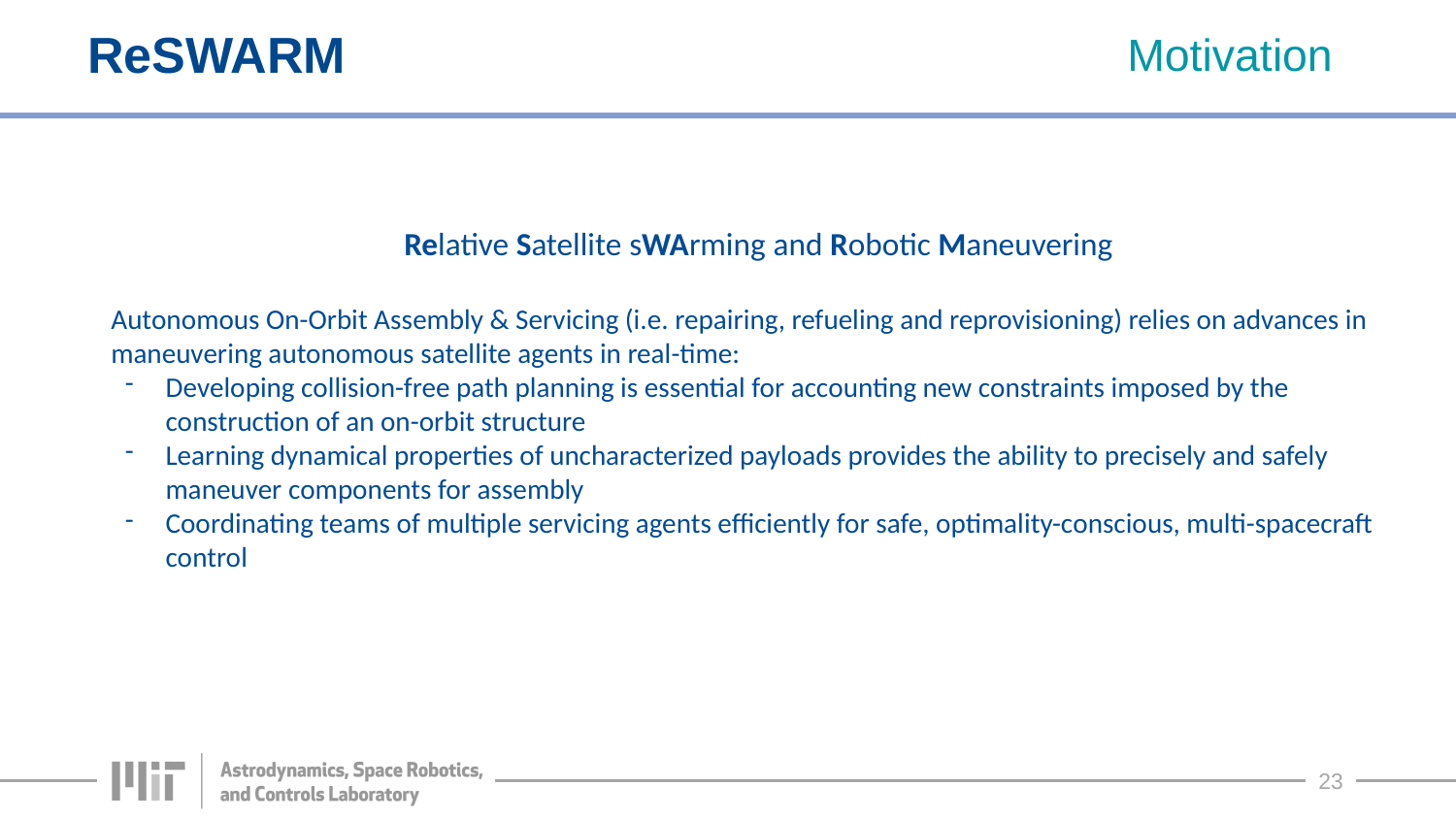

Motivation
# ReSWARM
Relative Satellite sWArming and Robotic Maneuvering

Autonomous On-Orbit Assembly & Servicing (i.e. repairing, refueling and reprovisioning) relies on advances in maneuvering autonomous satellite agents in real-time:
Developing collision-free path planning is essential for accounting new constraints imposed by the construction of an on-orbit structure
Learning dynamical properties of uncharacterized payloads provides the ability to precisely and safely maneuver components for assembly
Coordinating teams of multiple servicing agents efficiently for safe, optimality-conscious, multi-spacecraft control